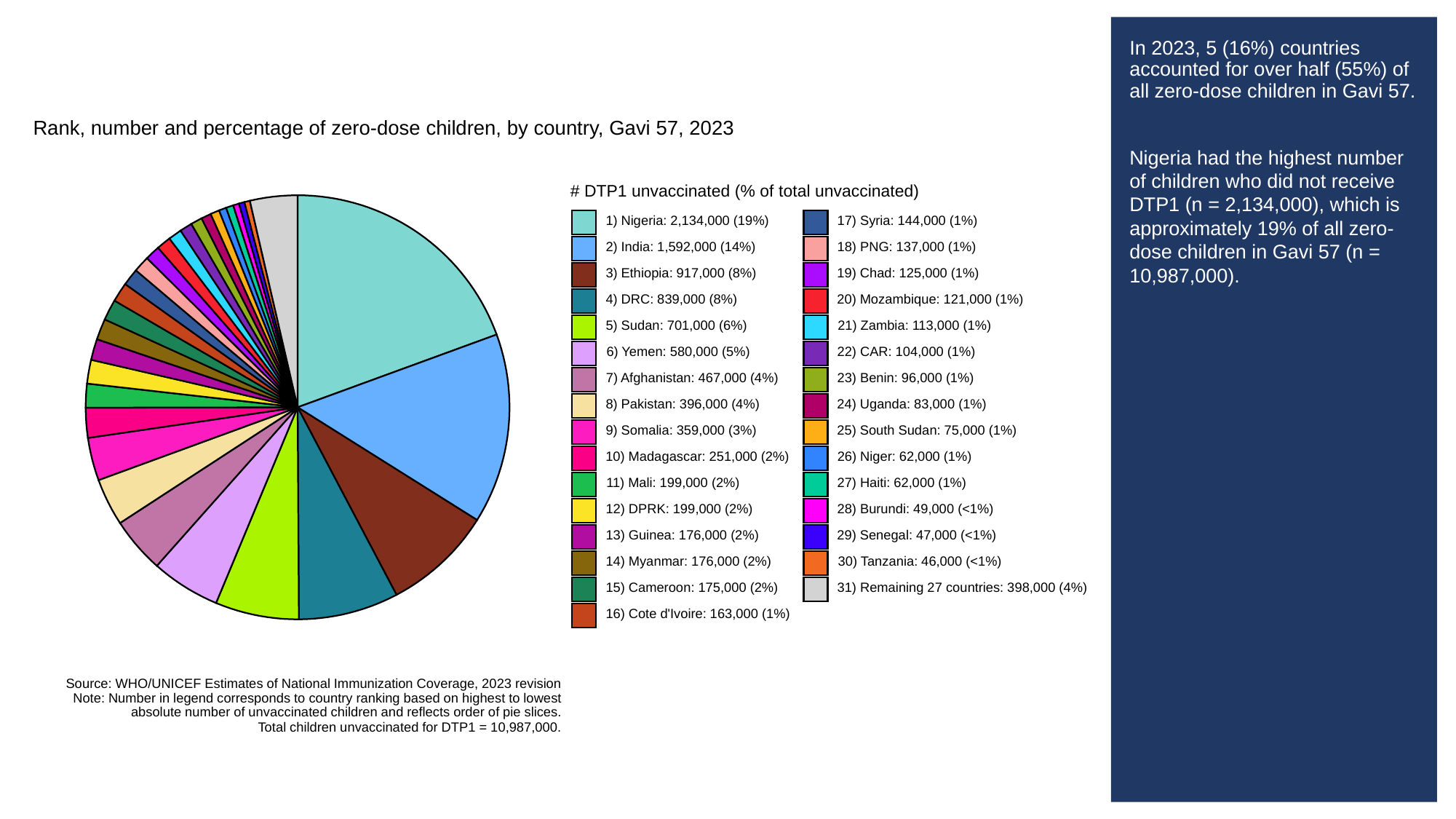

# In 2023, 5 (16%) countries accounted for over half (55%) of all zero-dose children in Gavi 57.

Nigeria had the highest number of children who did not receive DTP1 (n = 2,134,000), which is approximately 19% of all zero-dose children in Gavi 57 (n = 10,987,000).

Rank, number and percentage of zero-dose children, by country, Gavi 57, 2023
# DTP1 unvaccinated (% of total unvaccinated)

1) Nigeria: 2,134,000 (19%)
17) Syria: 144,000 (1%)

2) India: 1,592,000 (14%)
18) PNG: 137,000 (1%)

3) Ethiopia: 917,000 (8%)
19) Chad: 125,000 (1%)

4) DRC: 839,000 (8%)
20) Mozambique: 121,000 (1%)

5) Sudan: 701,000 (6%)
21) Zambia: 113,000 (1%)

6) Yemen: 580,000 (5%)
22) CAR: 104,000 (1%)

7) Afghanistan: 467,000 (4%)
23) Benin: 96,000 (1%)

8) Pakistan: 396,000 (4%)
24) Uganda: 83,000 (1%)

9) Somalia: 359,000 (3%)
25) South Sudan: 75,000 (1%)

10) Madagascar: 251,000 (2%)
26) Niger: 62,000 (1%)

11) Mali: 199,000 (2%)
27) Haiti: 62,000 (1%)

12) DPRK: 199,000 (2%)
28) Burundi: 49,000 (<1%)

13) Guinea: 176,000 (2%)
29) Senegal: 47,000 (<1%)

14) Myanmar: 176,000 (2%)
30) Tanzania: 46,000 (<1%)

15) Cameroon: 175,000 (2%)
31) Remaining 27 countries: 398,000 (4%)

16) Cote d'Ivoire: 163,000 (1%)
Source: WHO/UNICEF Estimates of National Immunization Coverage, 2023 revision
Note: Number in legend corresponds to country ranking based on highest to lowest
absolute number of unvaccinated children and reflects order of pie slices.
Total children unvaccinated for DTP1 = 10,987,000.